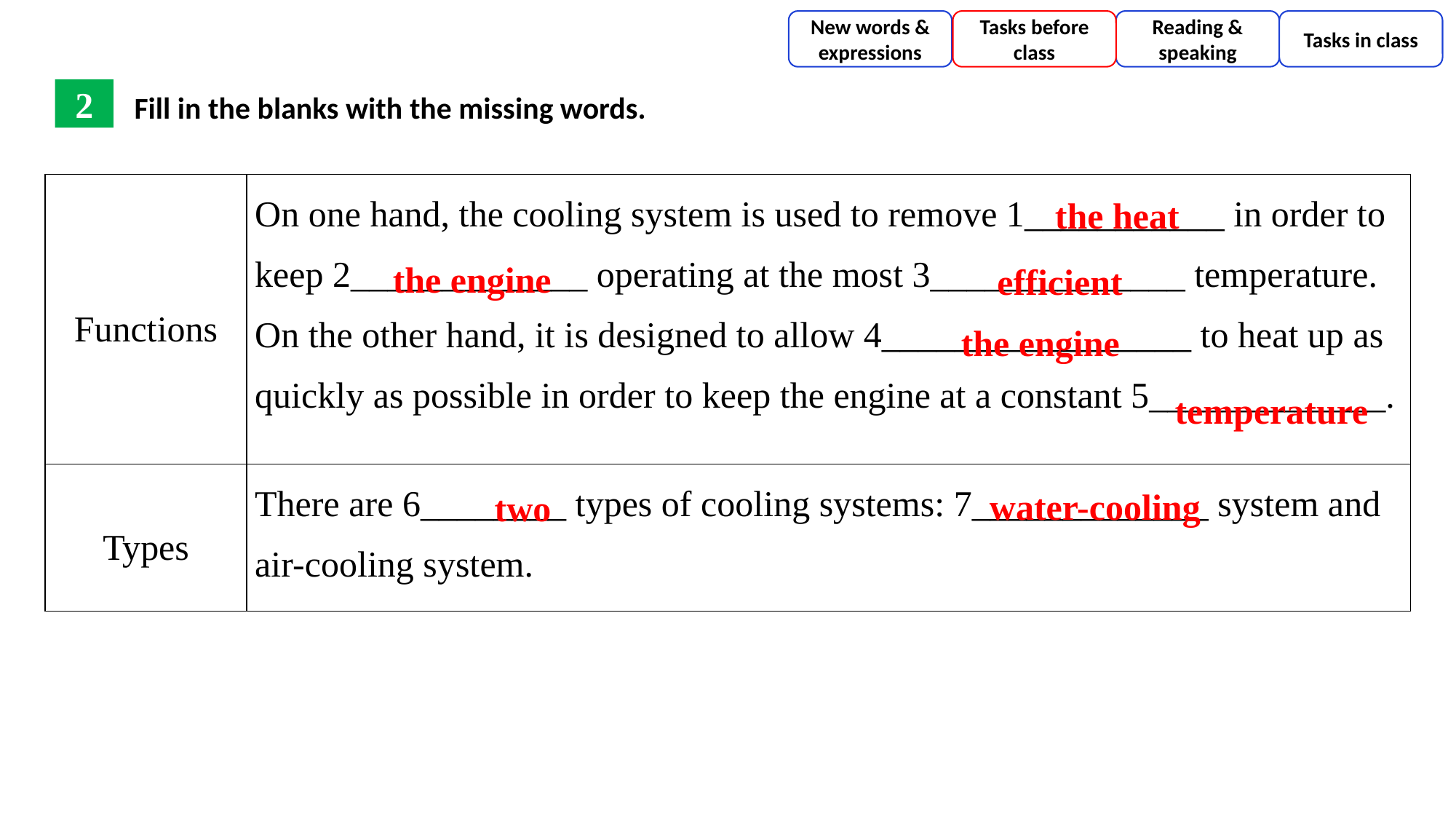

New words & expressions
Tasks before class
Reading & speaking
Tasks in class
Fill in the blanks with the missing words.

2
| Functions | On one hand, the cooling system is used to remove 1\_\_\_\_\_\_\_\_\_\_\_ in order to keep 2\_\_\_\_\_\_\_\_\_\_\_\_\_ operating at the most 3\_\_\_\_\_\_\_\_\_\_\_\_\_\_ temperature. On the other hand, it is designed to allow 4\_\_\_\_\_\_\_\_\_\_\_\_\_\_\_\_\_ to heat up as quickly as possible in order to keep the engine at a constant 5\_\_\_\_\_\_\_\_\_\_\_\_\_. |
| --- | --- |
| Types | There are 6\_\_\_\_\_\_\_\_ types of cooling systems: 7\_\_\_\_\_\_\_\_\_\_\_\_\_ system and air-cooling system. |
the heat
the engine
efficient
the engine
temperature
water-cooling
two